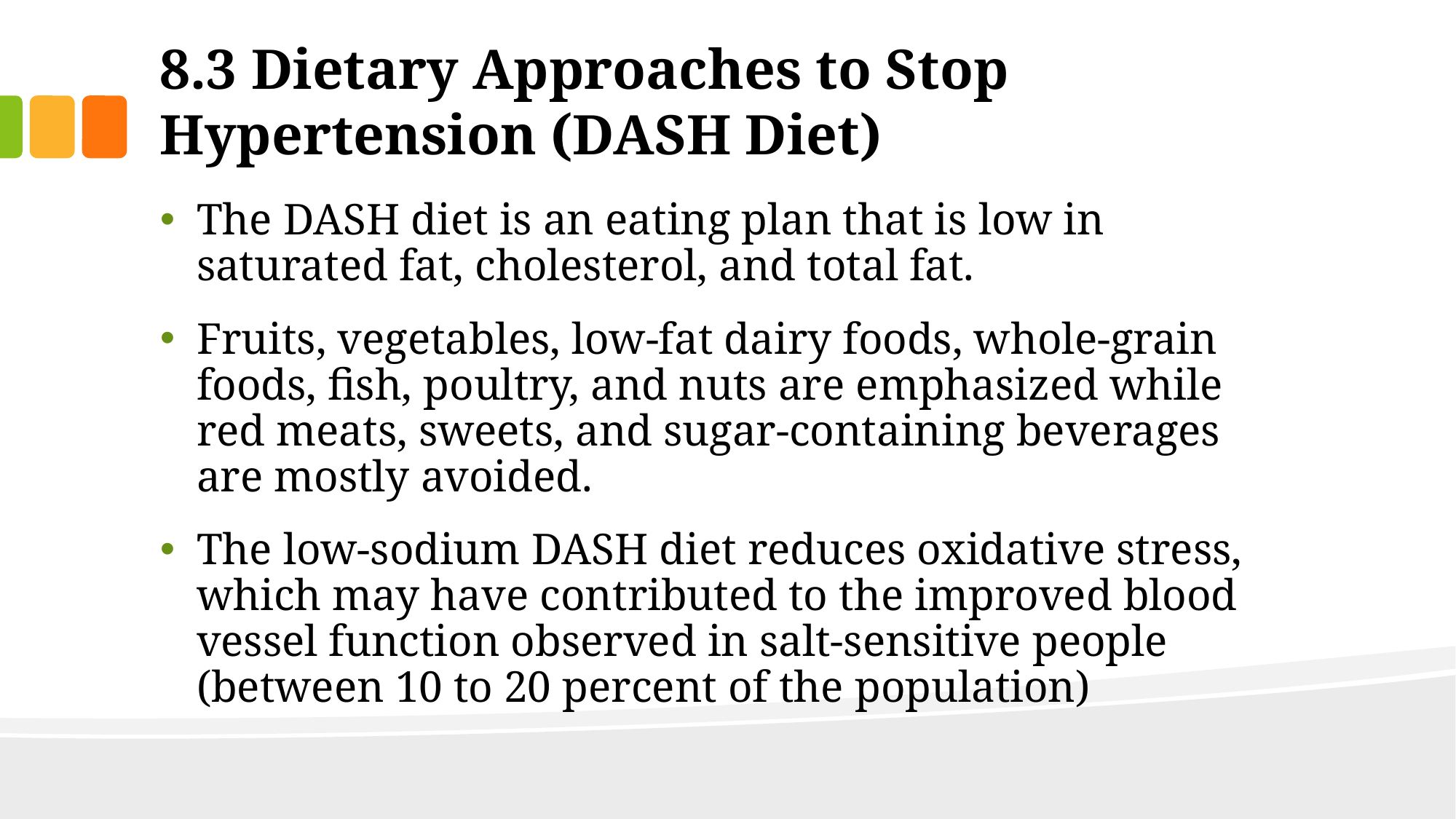

# 8.3 Dietary Approaches to Stop Hypertension (DASH Diet)
The DASH diet is an eating plan that is low in saturated fat, cholesterol, and total fat.
Fruits, vegetables, low-fat dairy foods, whole-grain foods, fish, poultry, and nuts are emphasized while red meats, sweets, and sugar-containing beverages are mostly avoided.
The low-sodium DASH diet reduces oxidative stress, which may have contributed to the improved blood vessel function observed in salt-sensitive people (between 10 to 20 percent of the population)